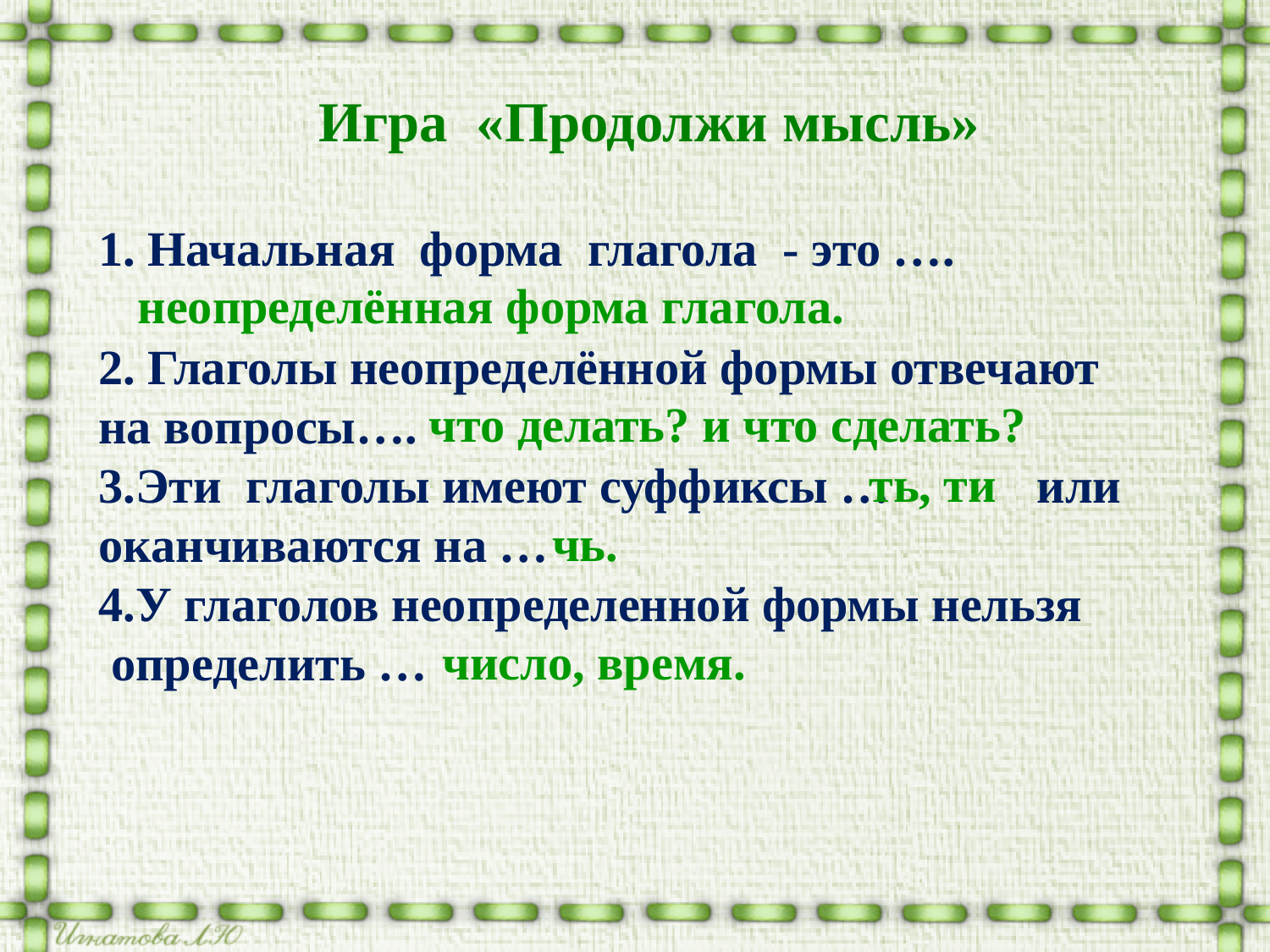

Игра  «Продолжи мысль»
1. Начальная  форма  глагола  - это ….

2. Глаголы неопределённой формы отвечают
на вопросы….
3.Эти  глаголы имеют суффиксы …            или
оканчиваются на …
4.У глаголов неопределенной формы нельзя
 определить …
неопределённая форма глагола.
что делать? и что сделать?
ть, ти
чь.
число, время.